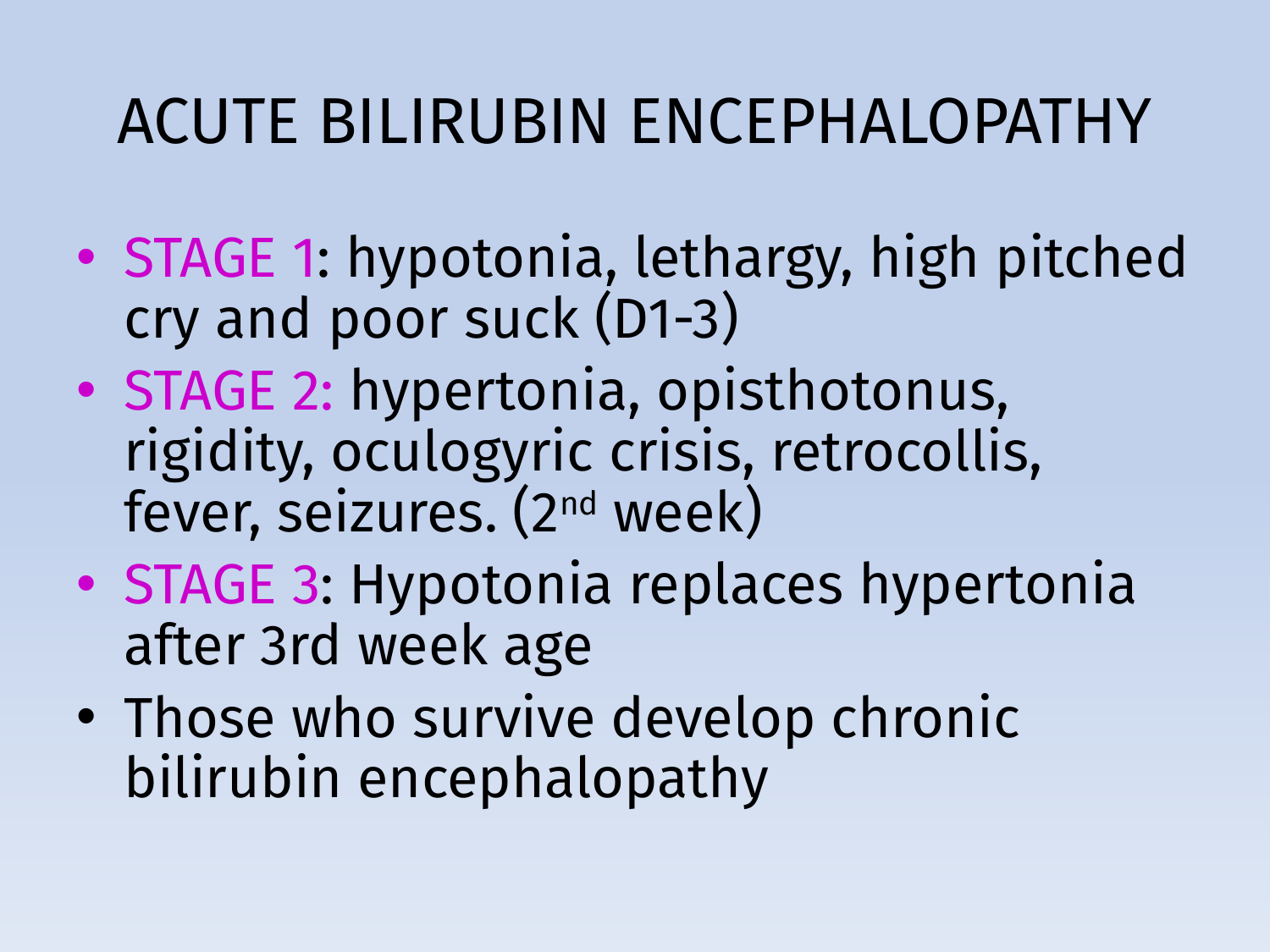

# ACUTE BILIRUBIN ENCEPHALOPATHY
STAGE 1: hypotonia, lethargy, high pitched cry and poor suck (D1-3)
STAGE 2: hypertonia, opisthotonus, rigidity, oculogyric crisis, retrocollis, fever, seizures. (2nd week)
STAGE 3: Hypotonia replaces hypertonia after 3rd week age
Those who survive develop chronic bilirubin encephalopathy